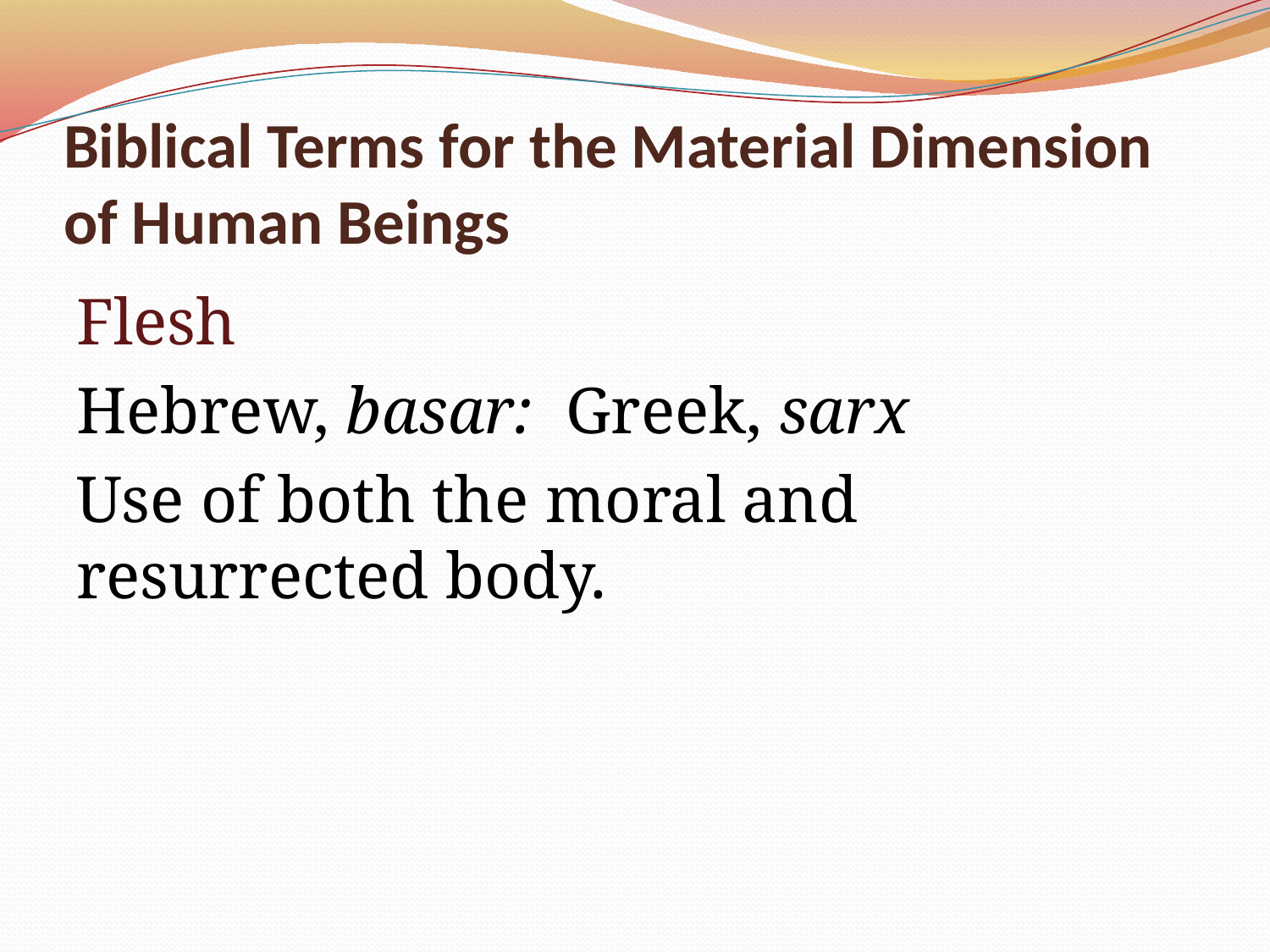

# Biblical Terms for the Material Dimension of Human Beings
Flesh
Hebrew, basar:  Greek, sarx
Use of both the moral and resurrected body.